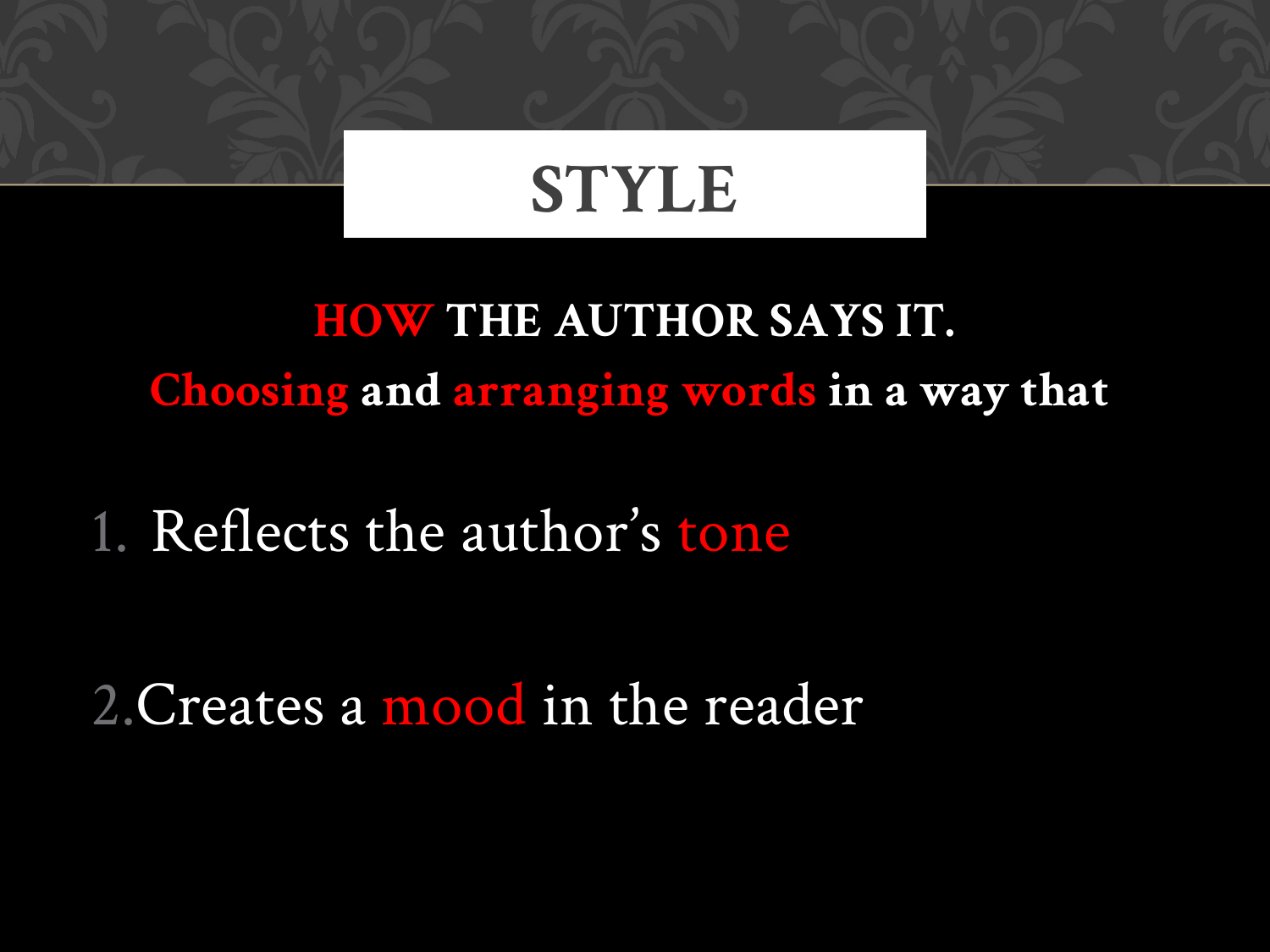

# STYLE
HOW THE AUTHOR SAYS IT.
Choosing and arranging words in a way that

 Reflects the author’s tone

Creates a mood in the reader